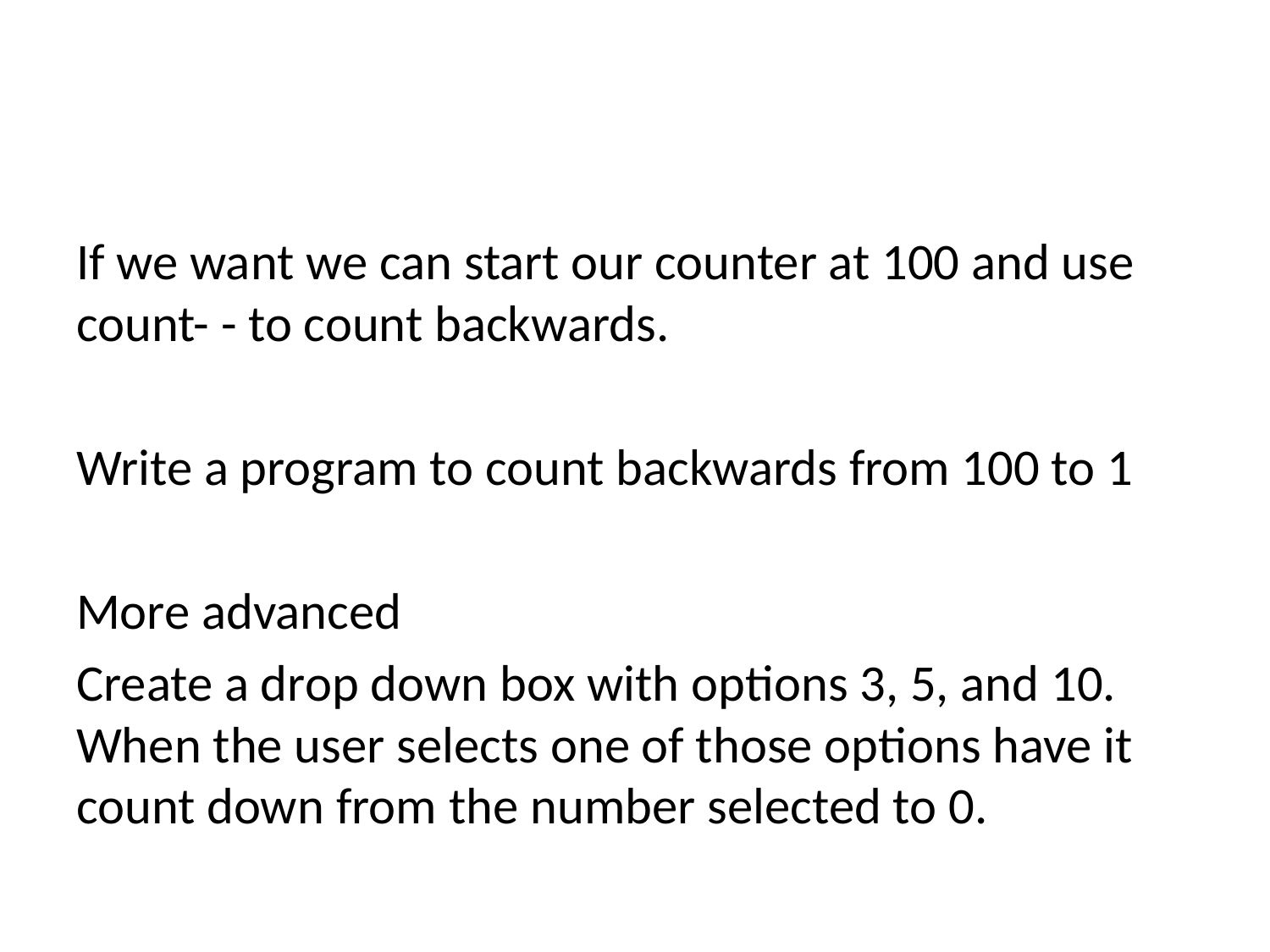

#
If we want we can start our counter at 100 and use count- - to count backwards.

Write a program to count backwards from 100 to 1

More advanced
Create a drop down box with options 3, 5, and 10.  When the user selects one of those options have it count down from the number selected to 0.